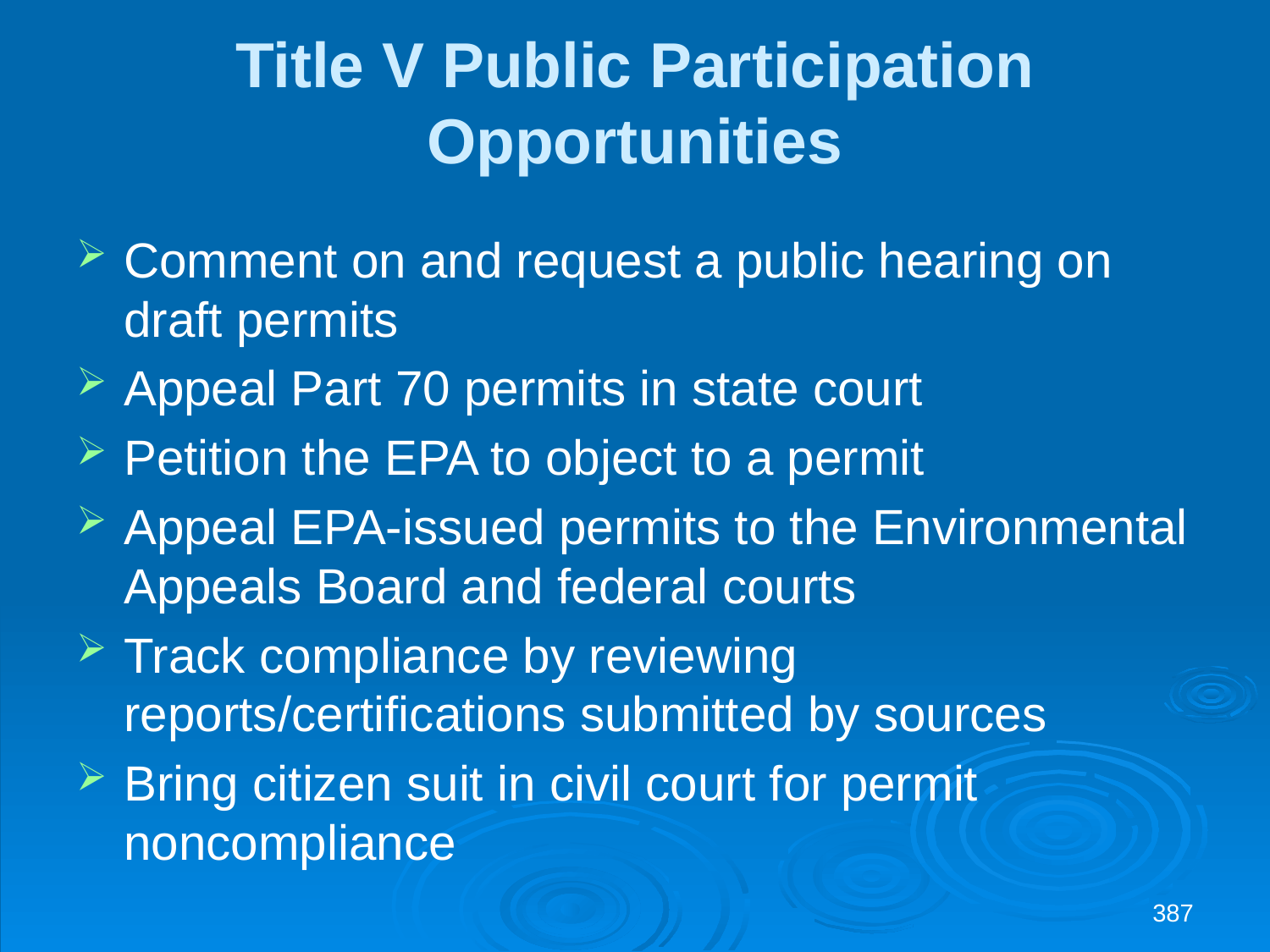

# Title V Public Participation Opportunities
Comment on and request a public hearing on draft permits
Appeal Part 70 permits in state court
Petition the EPA to object to a permit
Appeal EPA-issued permits to the Environmental Appeals Board and federal courts
Track compliance by reviewing reports/certifications submitted by sources
Bring citizen suit in civil court for permit noncompliance

387